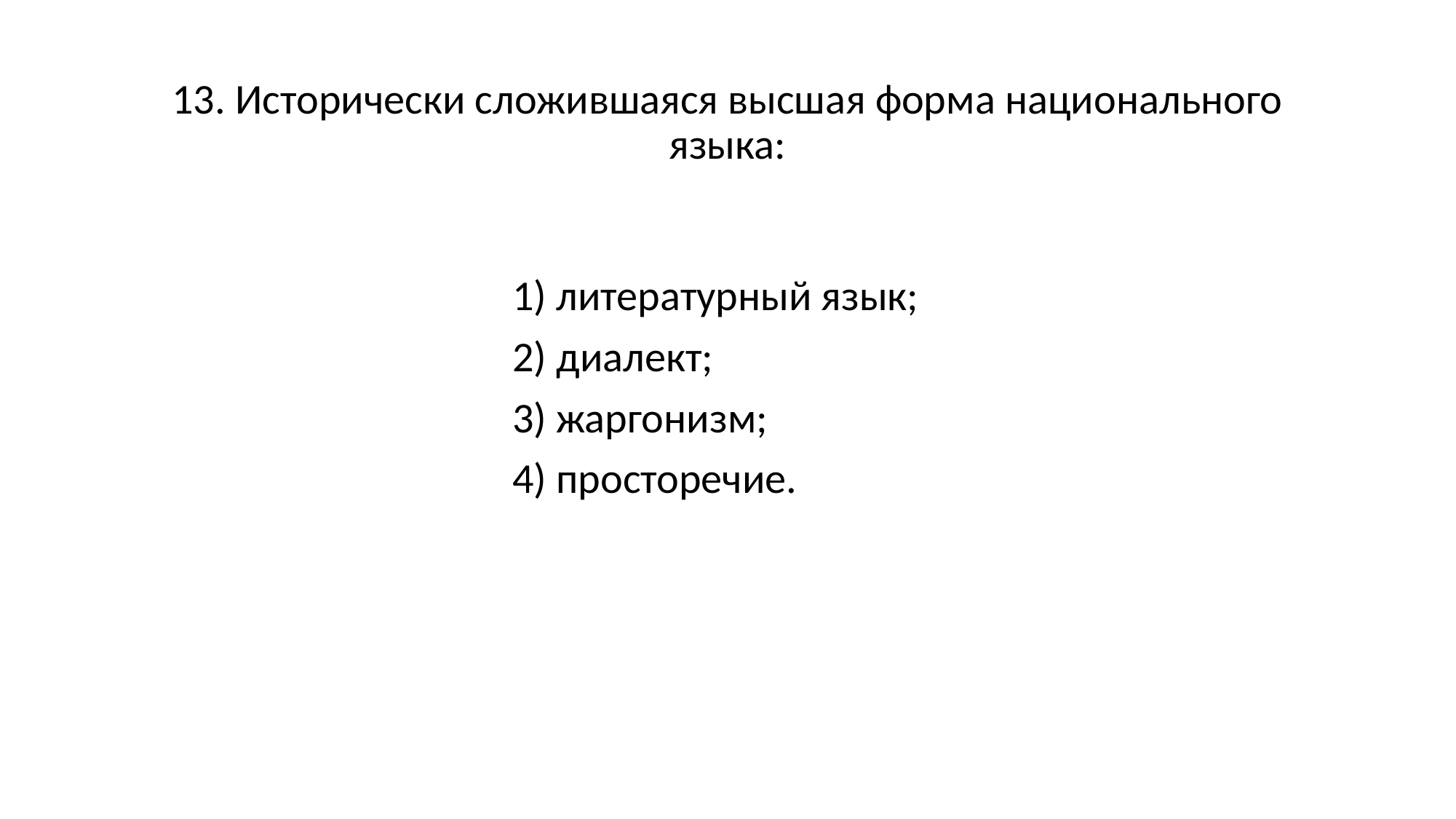

# 13. Исторически сложившаяся высшая форма национального языка:
1) литературный язык;
2) диалект;
3) жаргонизм;
4) просторечие.